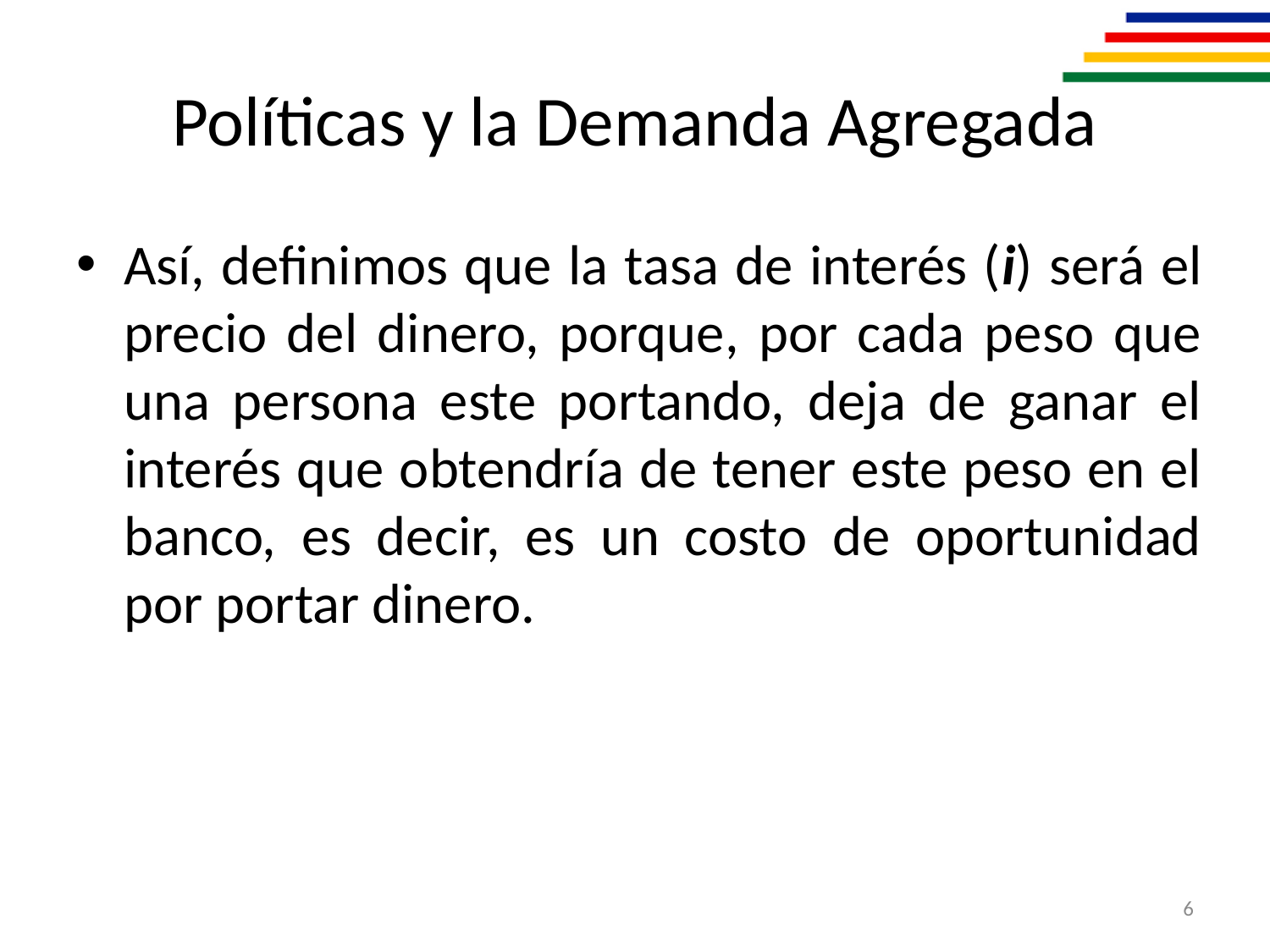

# Políticas y la Demanda Agregada
Así, definimos que la tasa de interés (i) será el precio del dinero, porque, por cada peso que una persona este portando, deja de ganar el interés que obtendría de tener este peso en el banco, es decir, es un costo de oportunidad por portar dinero.
6